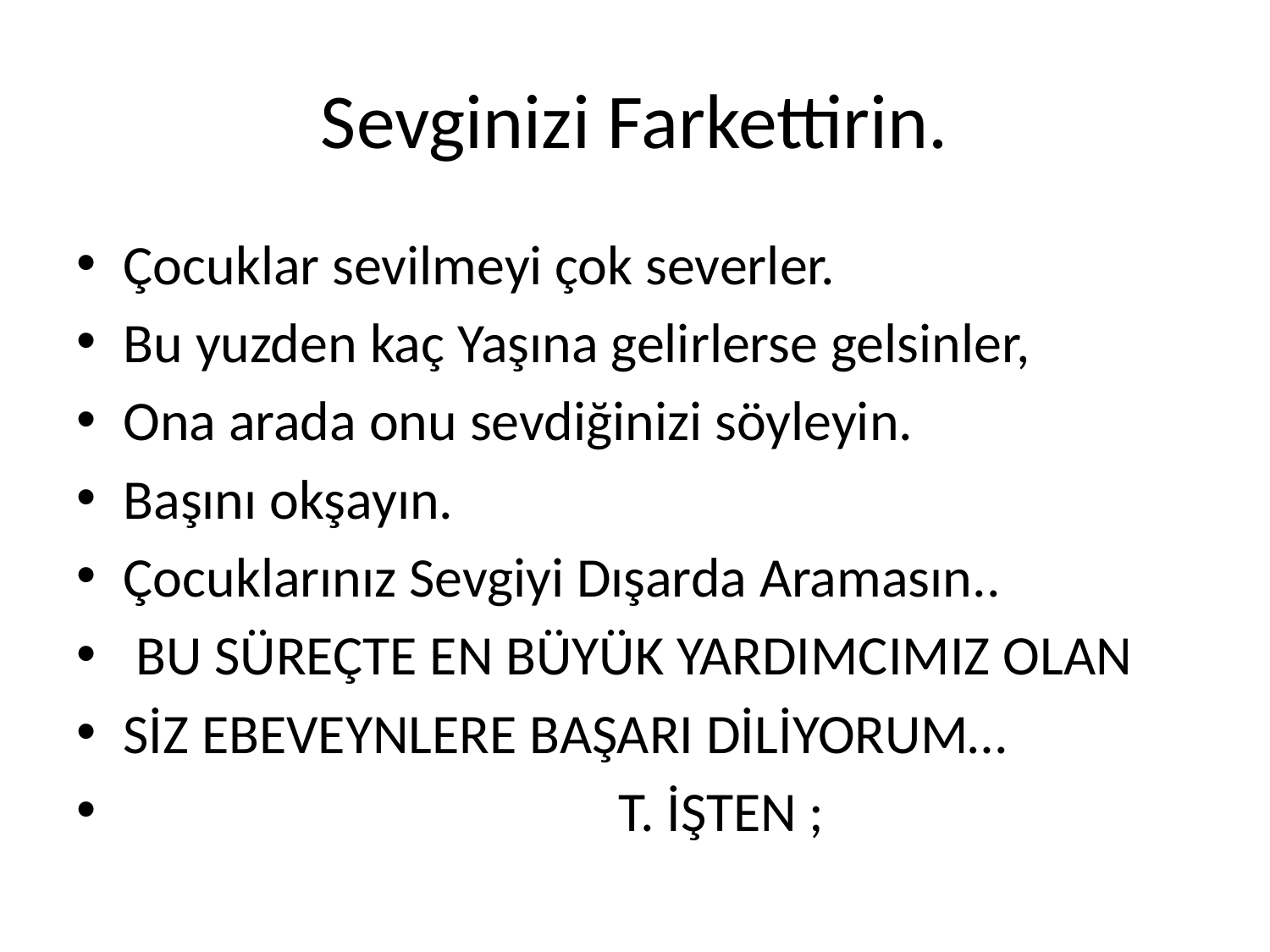

# Sevginizi Farkettirin.
Çocuklar sevilmeyi çok severler.
Bu yuzden kaç Yaşına gelirlerse gelsinler,
Ona arada onu sevdiğinizi söyleyin.
Başını okşayın.
Çocuklarınız Sevgiyi Dışarda Aramasın..
 BU SÜREÇTE EN BÜYÜK YARDIMCIMIZ OLAN
SİZ EBEVEYNLERE BAŞARI DİLİYORUM…
                                       T. İŞTEN ;